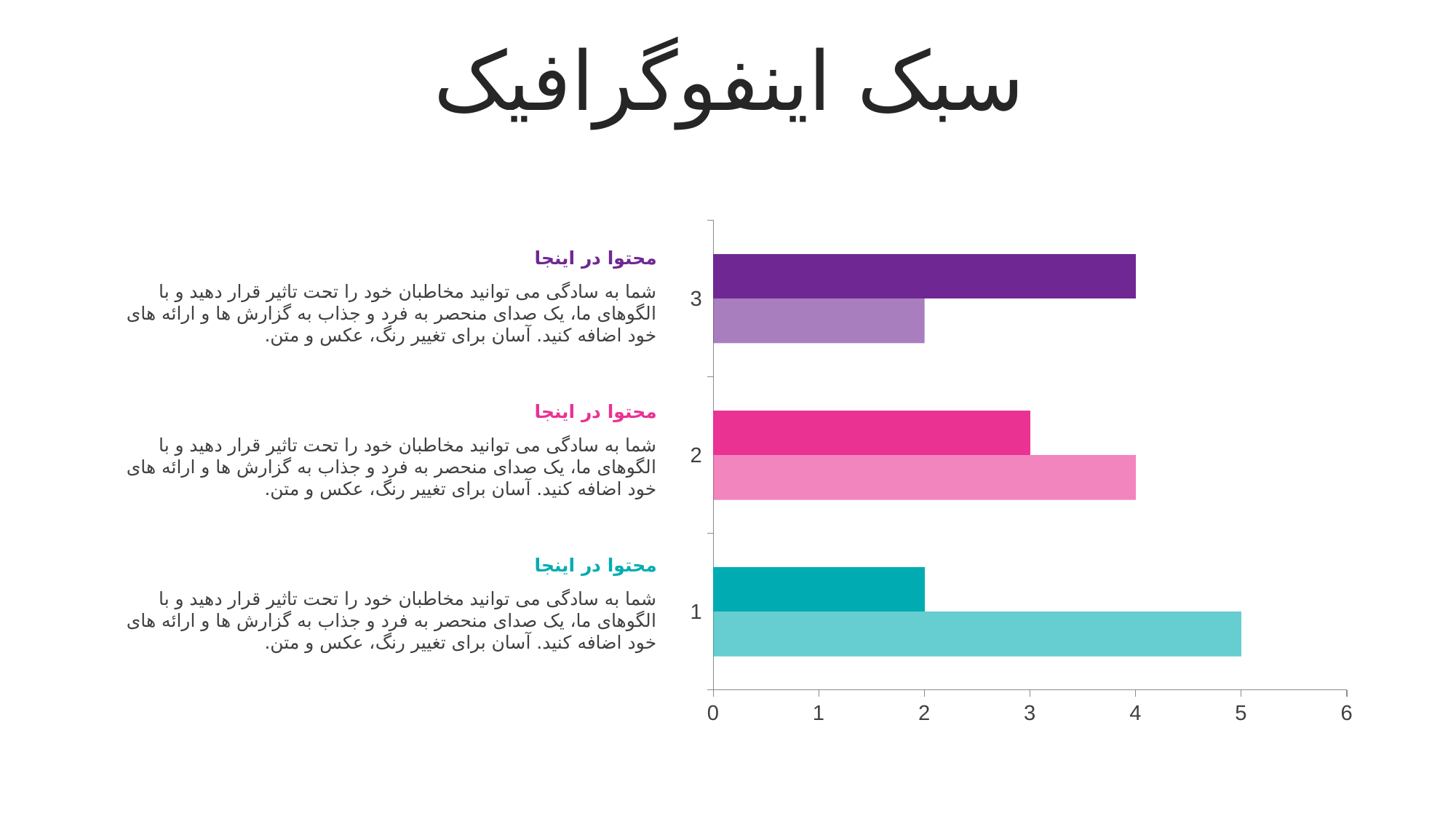

سبک اینفوگرافیک

### Chart

| Category |  |  |
|---|---|---|
محتوا در اینجا
شما به سادگی می توانید مخاطبان خود را تحت تاثیر قرار دهید و با الگوهای ما، یک صدای منحصر به فرد و جذاب به گزارش ها و ارائه های خود اضافه کنید. آسان برای تغییر رنگ، عکس و متن.
محتوا در اینجا
شما به سادگی می توانید مخاطبان خود را تحت تاثیر قرار دهید و با الگوهای ما، یک صدای منحصر به فرد و جذاب به گزارش ها و ارائه های خود اضافه کنید. آسان برای تغییر رنگ، عکس و متن.
محتوا در اینجا
شما به سادگی می توانید مخاطبان خود را تحت تاثیر قرار دهید و با الگوهای ما، یک صدای منحصر به فرد و جذاب به گزارش ها و ارائه های خود اضافه کنید. آسان برای تغییر رنگ، عکس و متن.